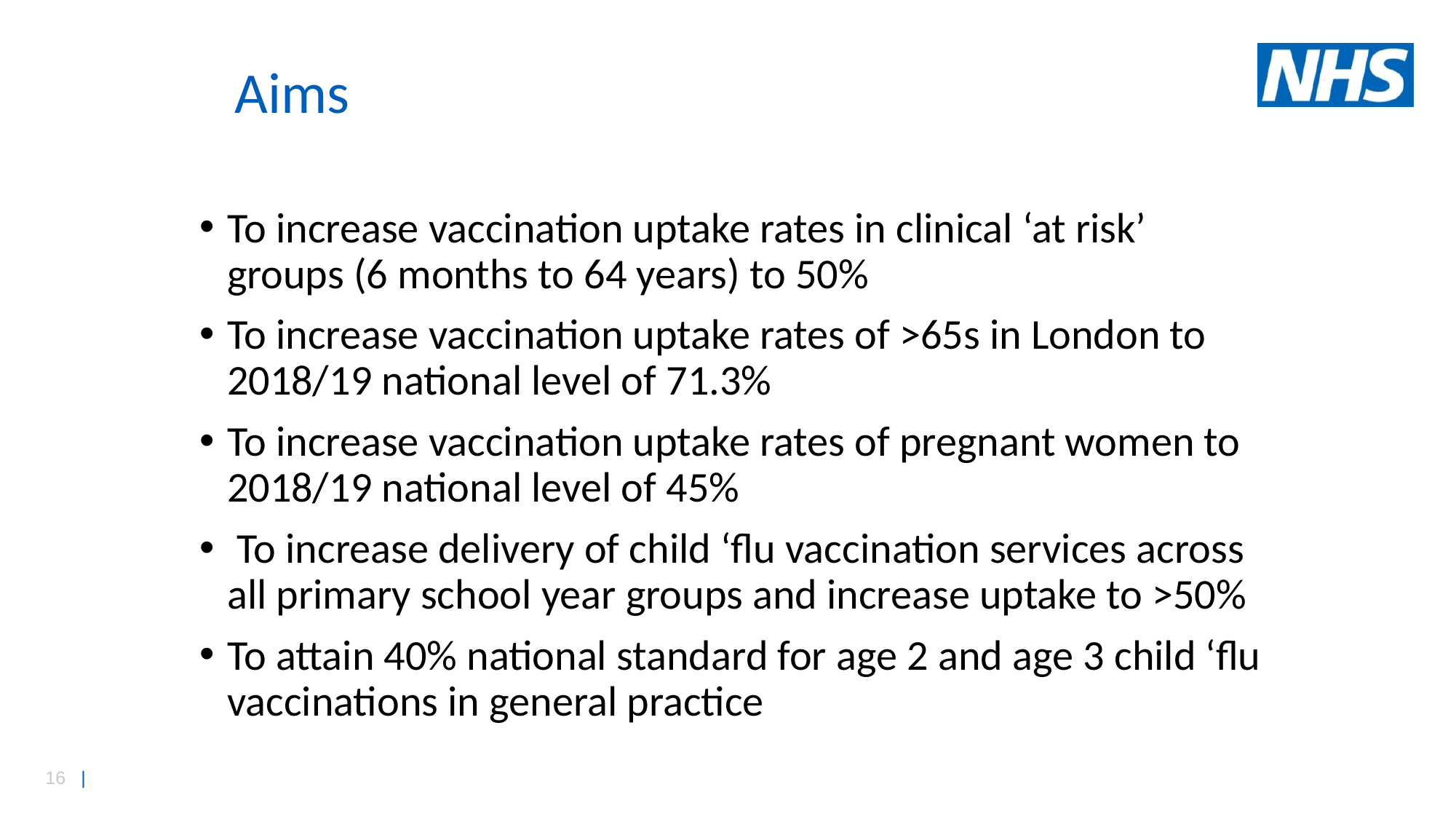

# Aims
To increase vaccination uptake rates in clinical ‘at risk’ groups (6 months to 64 years) to 50%
To increase vaccination uptake rates of >65s in London to 2018/19 national level of 71.3%
To increase vaccination uptake rates of pregnant women to 2018/19 national level of 45%
 To increase delivery of child ‘flu vaccination services across all primary school year groups and increase uptake to >50%
To attain 40% national standard for age 2 and age 3 child ‘flu vaccinations in general practice